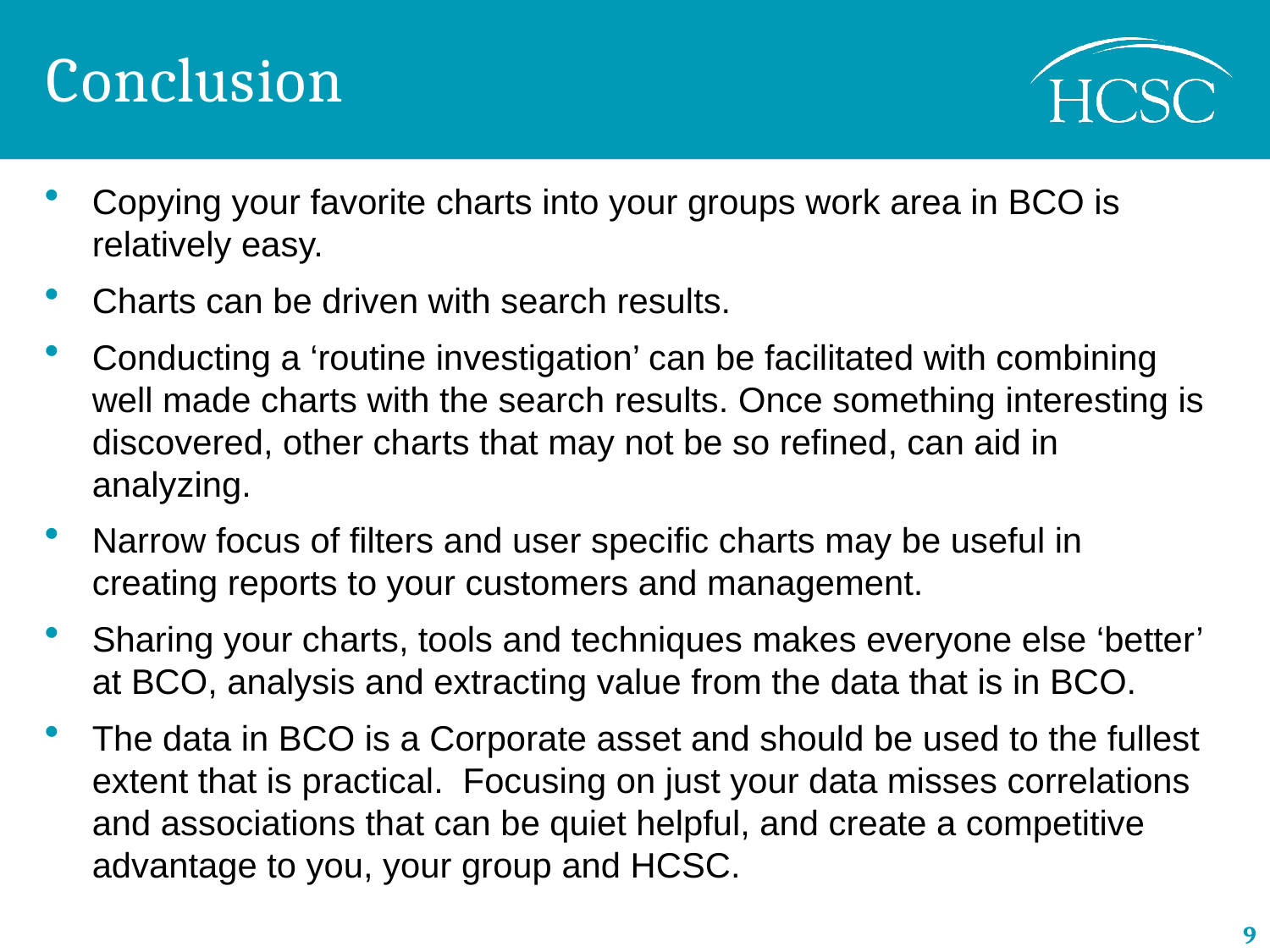

# Conclusion
Copying your favorite charts into your groups work area in BCO is relatively easy.
Charts can be driven with search results.
Conducting a ‘routine investigation’ can be facilitated with combining well made charts with the search results. Once something interesting is discovered, other charts that may not be so refined, can aid in analyzing.
Narrow focus of filters and user specific charts may be useful in creating reports to your customers and management.
Sharing your charts, tools and techniques makes everyone else ‘better’ at BCO, analysis and extracting value from the data that is in BCO.
The data in BCO is a Corporate asset and should be used to the fullest extent that is practical.  Focusing on just your data misses correlations and associations that can be quiet helpful, and create a competitive advantage to you, your group and HCSC.